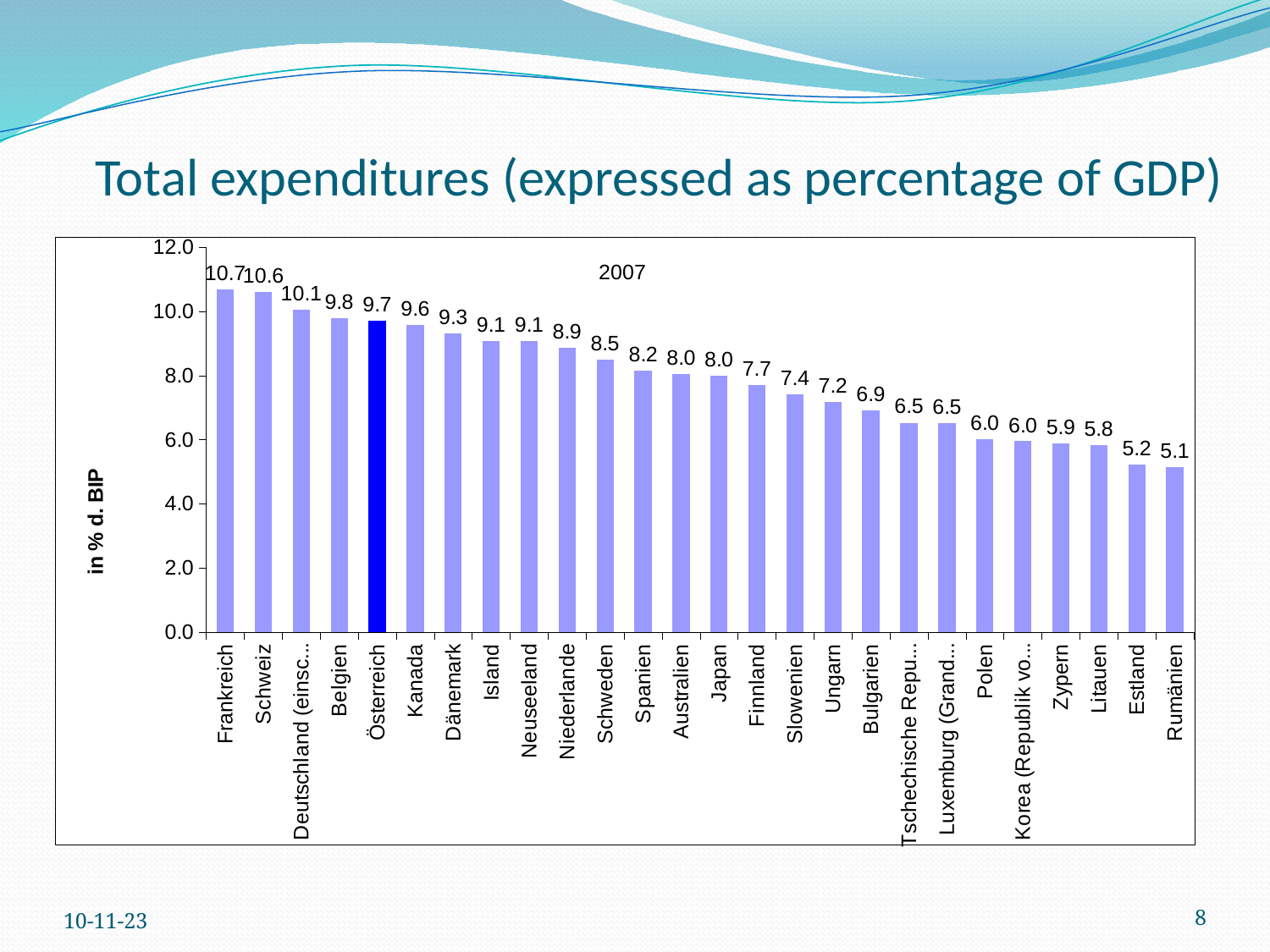

# Total expenditures (expressed as percentage of GDP)

### Chart:

| Category | 2007 |
|---|---|
| Frankreich | 10.68 |
| Schweiz | 10.6 |
| Deutschland (einschließlich ex-DDR seit 1991) | 10.06 |
| Belgien | 9.780000000000001 |
| Österreich | 9.71 |
| Kanada | 9.58 |
| Dänemark | 9.32 |
| Island | 9.09 |
| Neuseeland | 9.07 |
| Niederlande | 8.870000000000003 |
| Schweden | 8.5 |
| Spanien | 8.15 |
| Australien | 8.040000000000001 |
| Japan | 7.99 |
| Finnland | 7.71 |
| Slowenien | 7.42 |
| Ungarn | 7.18 |
| Bulgarien | 6.92 |
| Tschechische Republik | 6.53 |
| Luxemburg (Grand-Duché) | 6.52 |
| Polen | 6.02 |
| Korea (Republik von) (Süd) | 5.95 |
| Zypern | 5.87 |
| Litauen | 5.84 |
| Estland | 5.23 |
| Rumänien | 5.14 |
10-11-23
8